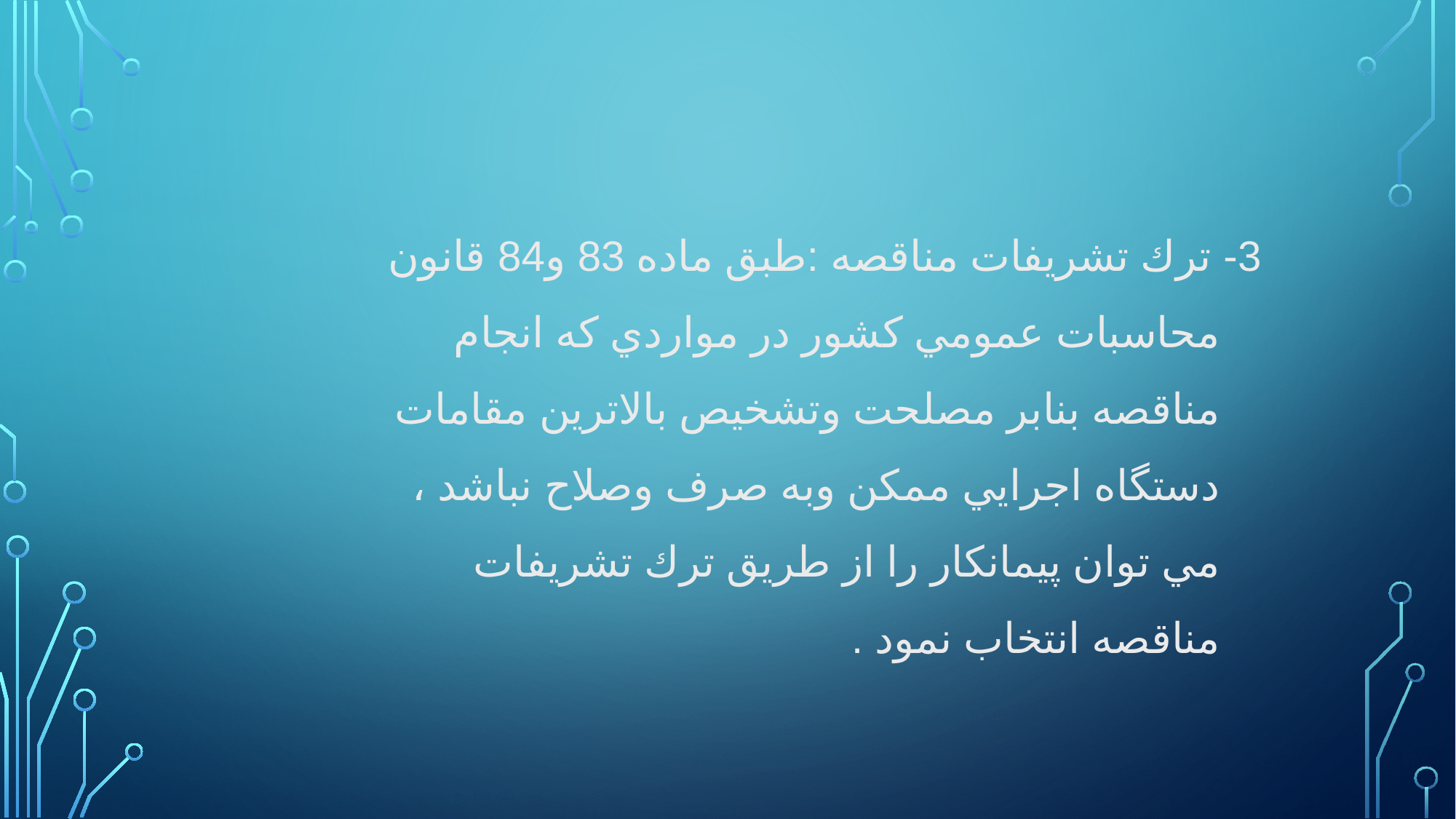

3- ترك تشريفات مناقصه :طبق ماده 83 و84 قانون محاسبات عمومي كشور در مواردي كه انجام مناقصه بنابر مصلحت وتشخيص بالاترين مقامات دستگاه اجرايي ممكن وبه صرف وصلاح نباشد ، مي توان پيمانكار را از طريق ترك تشريفات مناقصه انتخاب نمود .